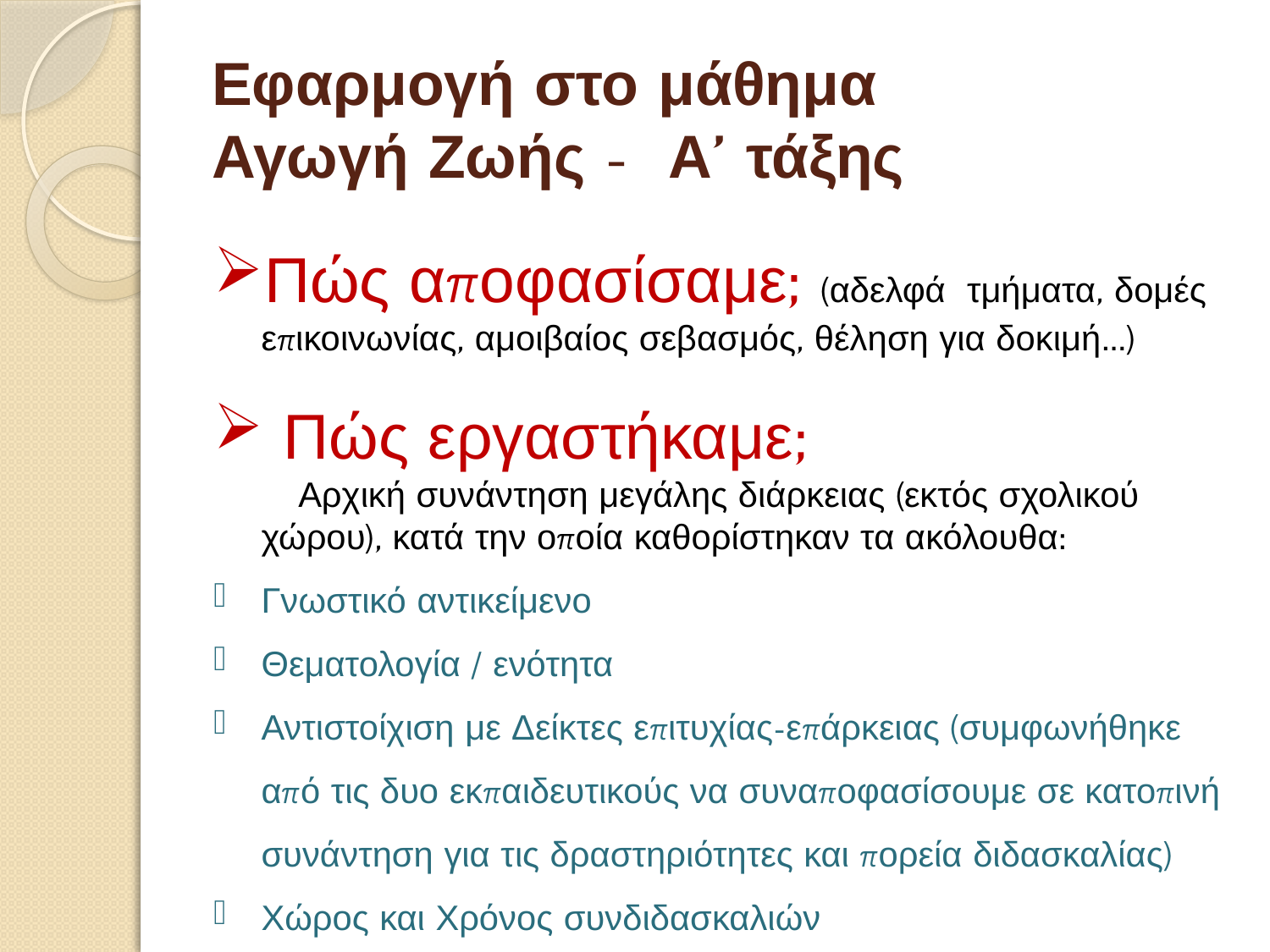

# Εφαρμογή στο μάθημα Αγωγή Ζωής -  Α’ τάξης
Πώς αποφασίσαμε; (αδελφά  τμήματα, δομές επικοινωνίας, αμοιβαίος σεβασμός, θέληση για δοκιμή…)

 Πώς εργαστήκαμε;
        Αρχική συνάντηση μεγάλης διάρκειας (εκτός σχολικού χώρου), κατά την οποία καθορίστηκαν τα ακόλουθα:
Γνωστικό αντικείμενο
Θεματολογία / ενότητα
Αντιστοίχιση με Δείκτες επιτυχίας-επάρκειας (συμφωνήθηκε από τις δυο εκπαιδευτικούς να συναποφασίσουμε σε κατοπινή συνάντηση για τις δραστηριότητες και πορεία διδασκαλίας)
Χώρος και Χρόνος συνδιδασκαλιών